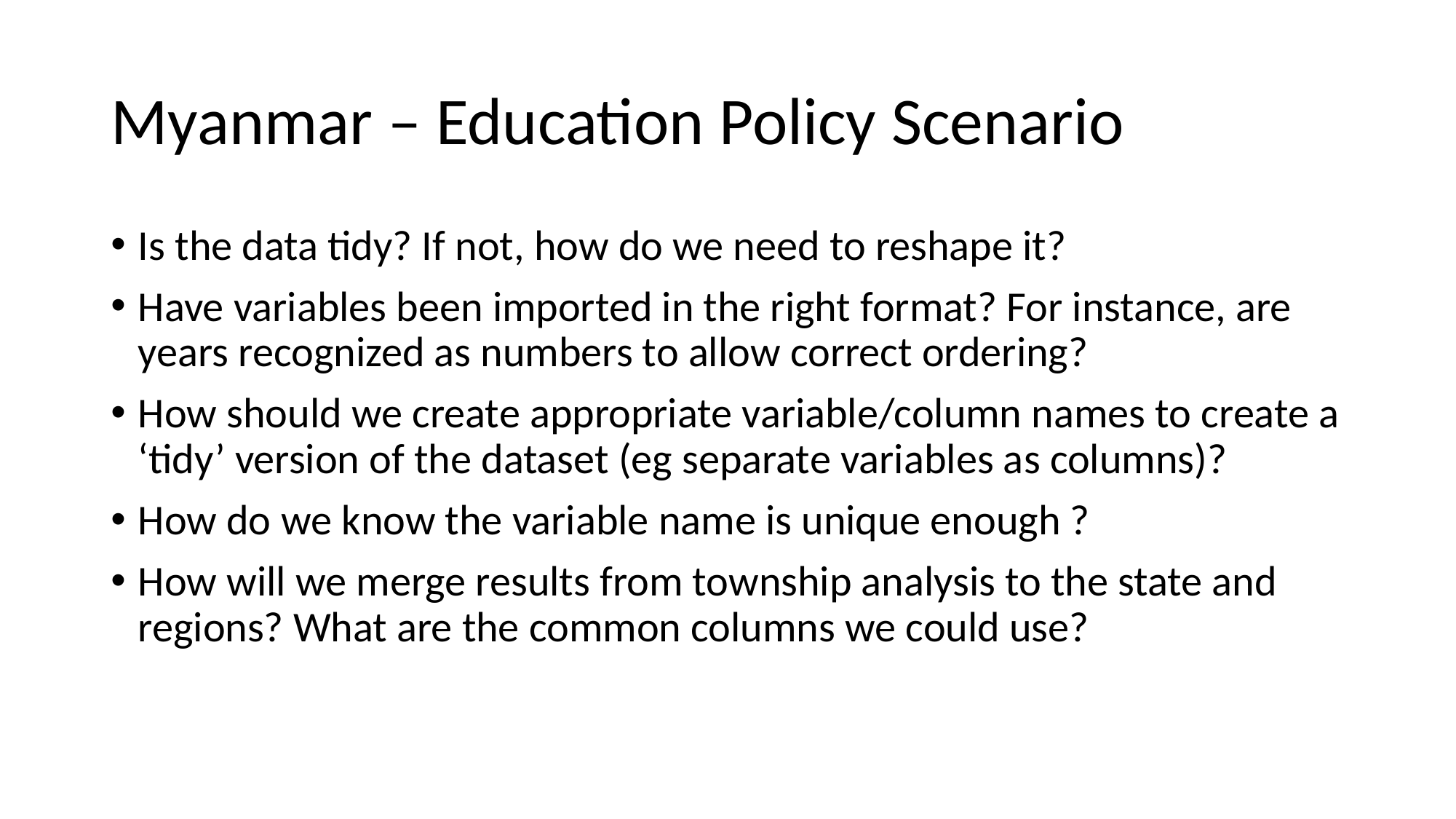

# Myanmar – Education Policy Scenario
Is the data tidy? If not, how do we need to reshape it?
Have variables been imported in the right format? For instance, are years recognized as numbers to allow correct ordering?
How should we create appropriate variable/column names to create a ‘tidy’ version of the dataset (eg separate variables as columns)?
How do we know the variable name is unique enough ?
How will we merge results from township analysis to the state and regions? What are the common columns we could use?